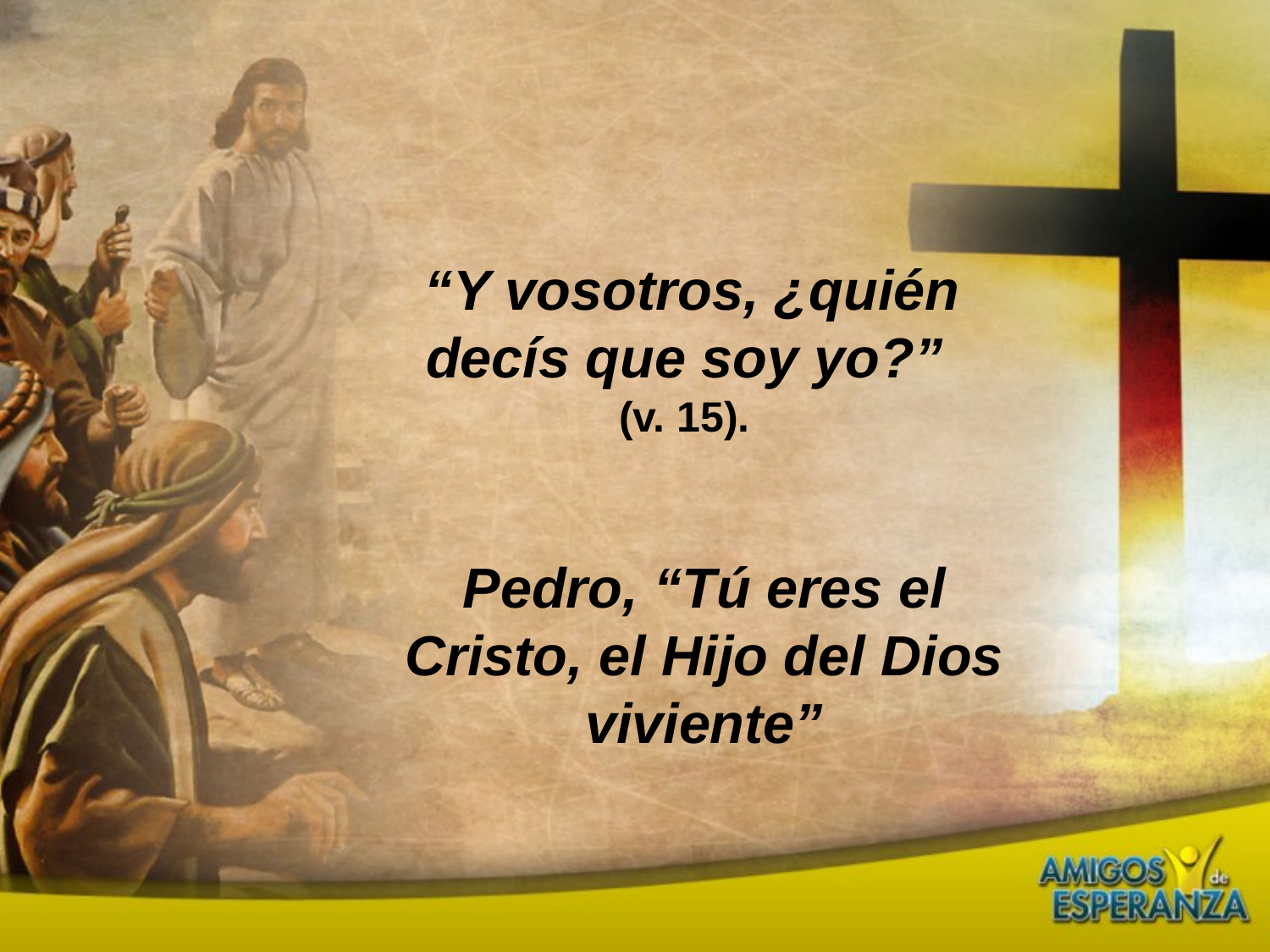

“Y vosotros, ¿quién decís que soy yo?”
(v. 15).
Pedro, “Tú eres el Cristo, el Hijo del Dios viviente”